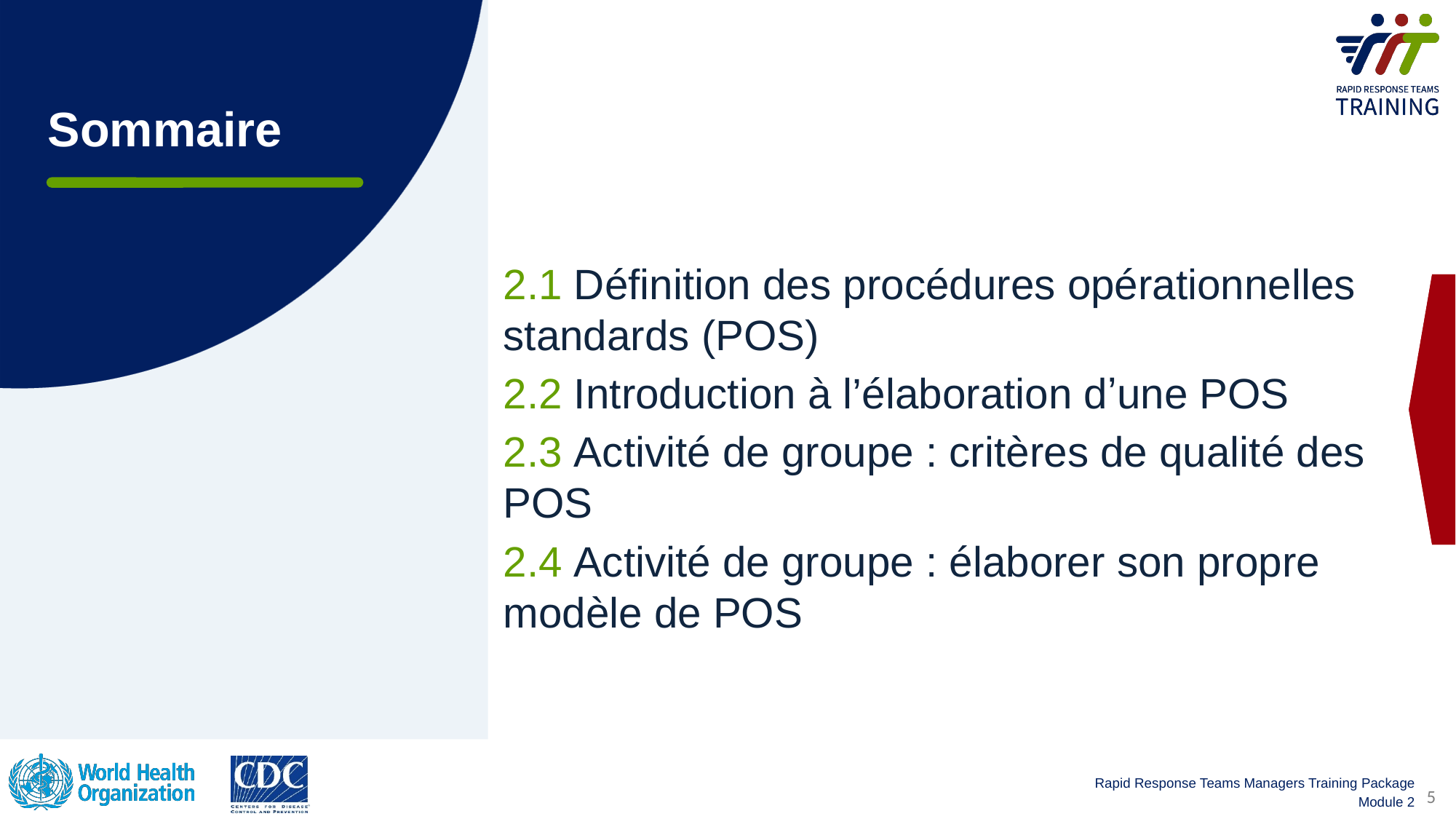

Sommaire
2.1 Définition des procédures opérationnelles standards (POS)
2.2 Introduction à l’élaboration dʼune POS
2.3 Activité de groupe : critères de qualité des POS
2.4 Activité de groupe : élaborer son propre modèle de POS

5